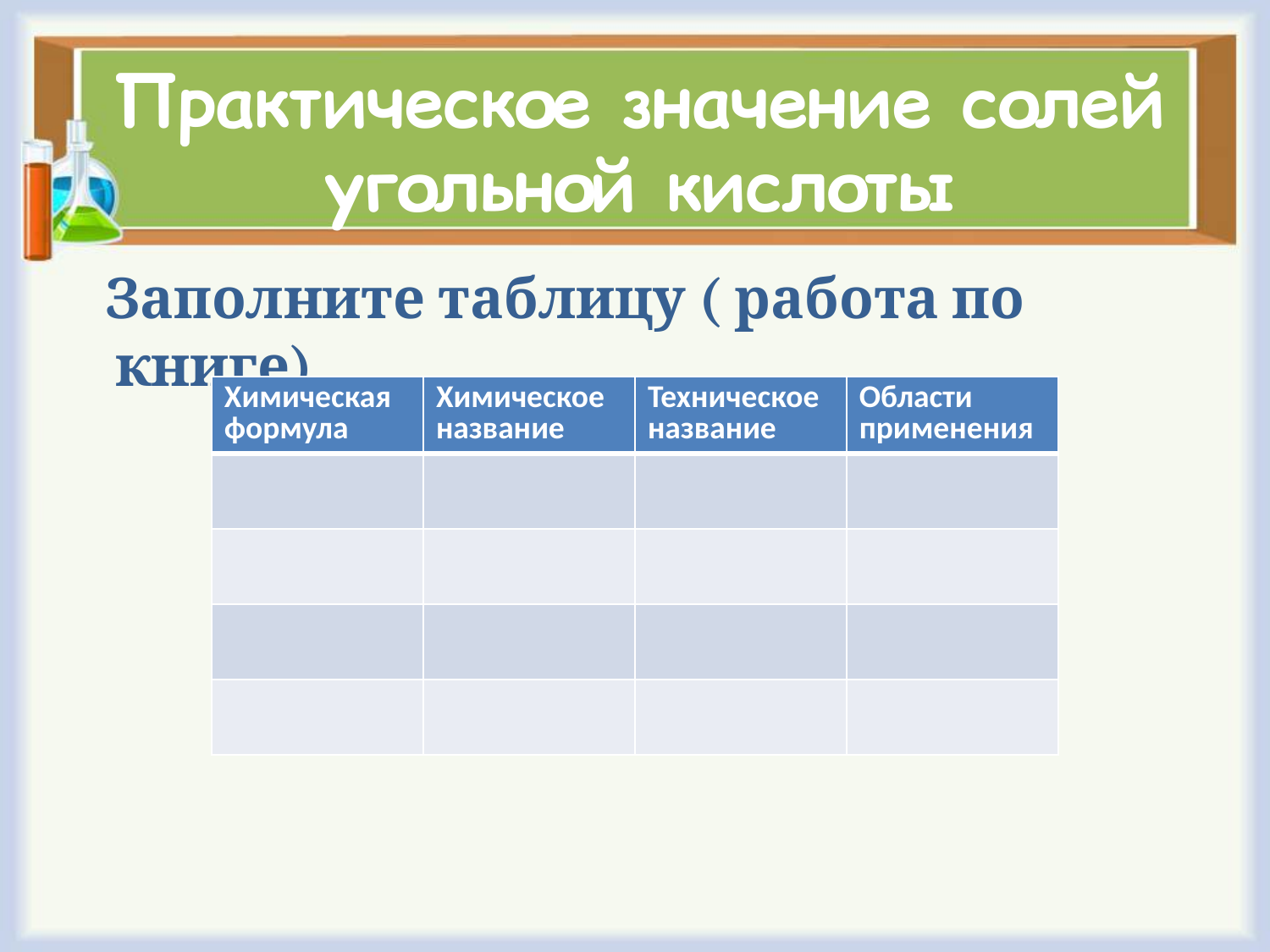

# Практическое значение солей угольной кислоты
   Заполните таблицу ( работа по книге)

| Химическая формула | Химическое название | Техническое название | Области применения |
| --- | --- | --- | --- |
|  |  |  |  |
|  |  |  |  |
|  |  |  |  |
|  |  |  |  |